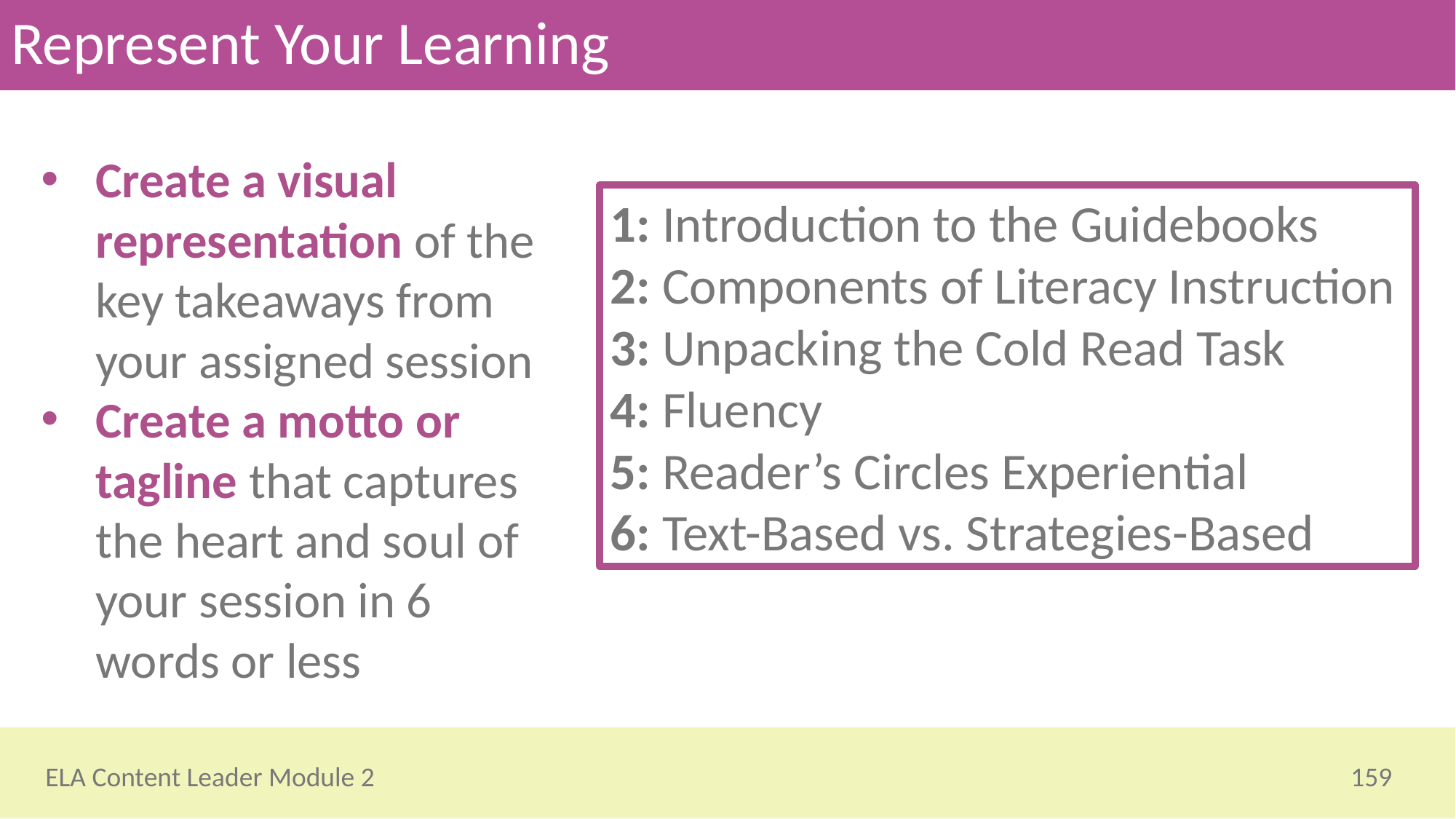

# Represent Your Learning
Create a visual representation of the key takeaways from your assigned session
Create a motto or tagline that captures the heart and soul of your session in 6 words or less
1: Introduction to the Guidebooks
2: Components of Literacy Instruction
3: Unpacking the Cold Read Task
4: Fluency
5: Reader’s Circles Experiential
6: Text-Based vs. Strategies-Based
159